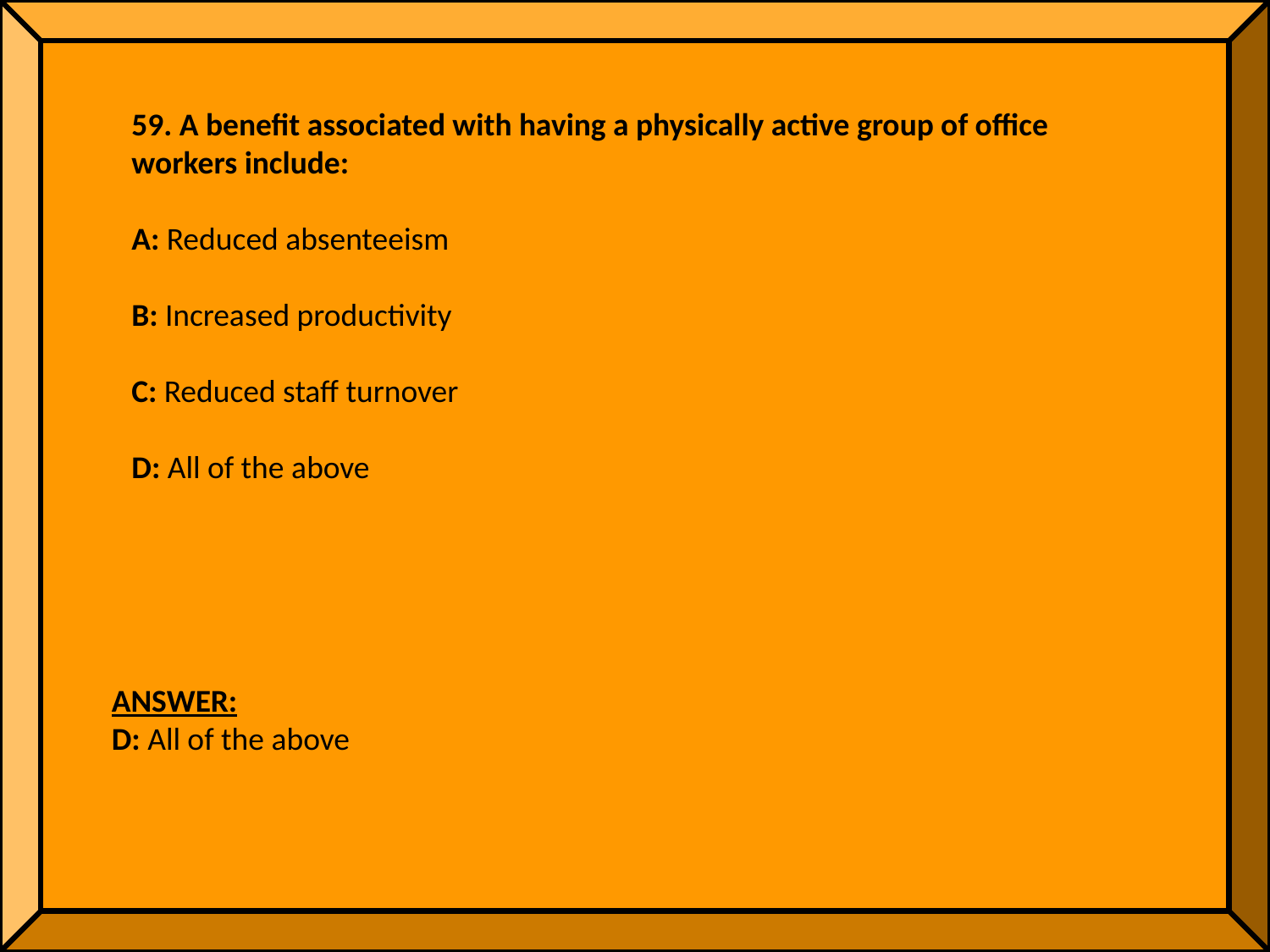

59. A benefit associated with having a physically active group of office workers include:

A: Reduced absenteeism

B: Increased productivity

C: Reduced staff turnover

D: All of the above

ANSWER:
D: All of the above